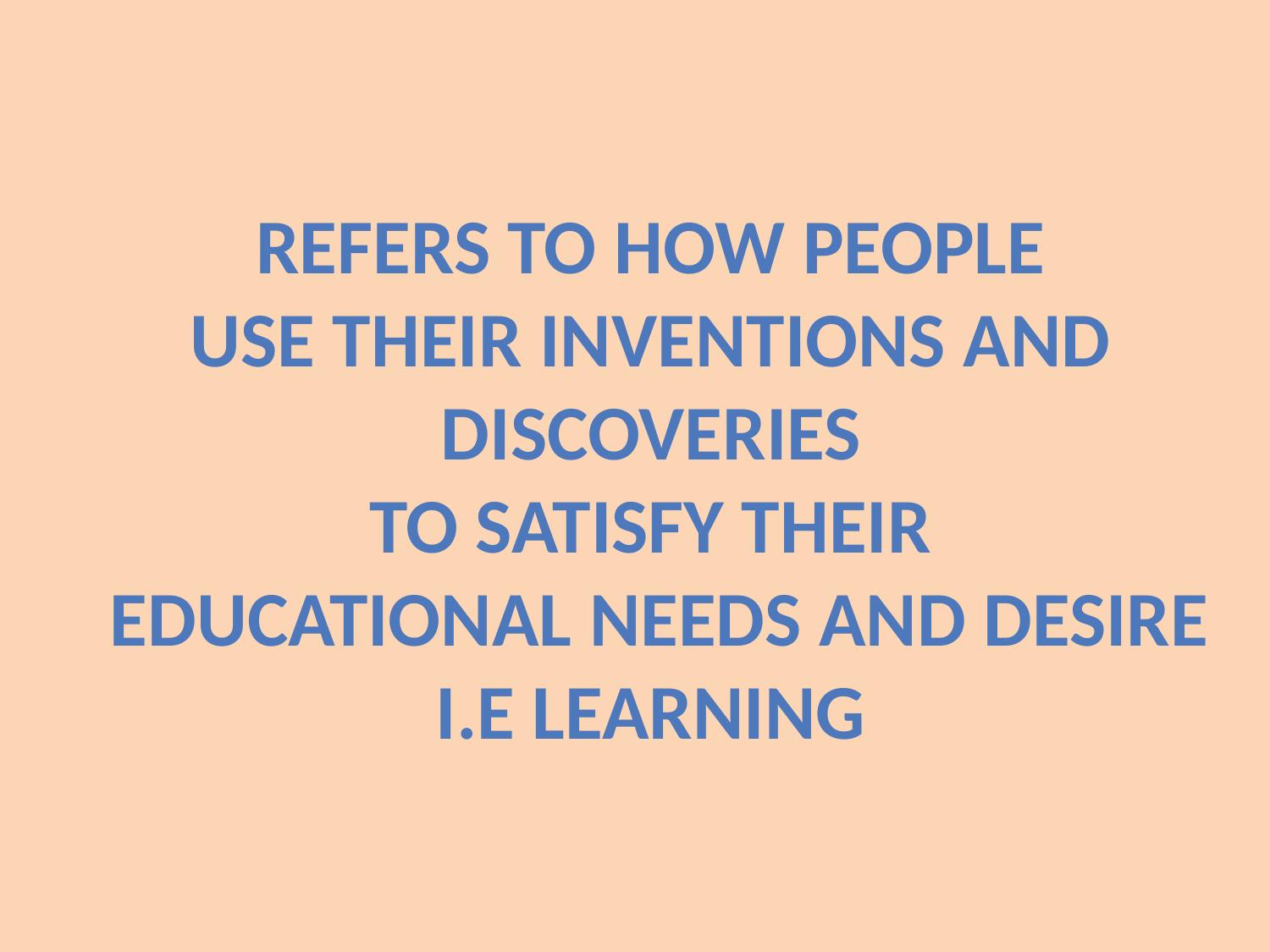

Refers to how people
 use their inventions and
discoveries
To satisfy their
 educationAl needs and desire
i.E learning